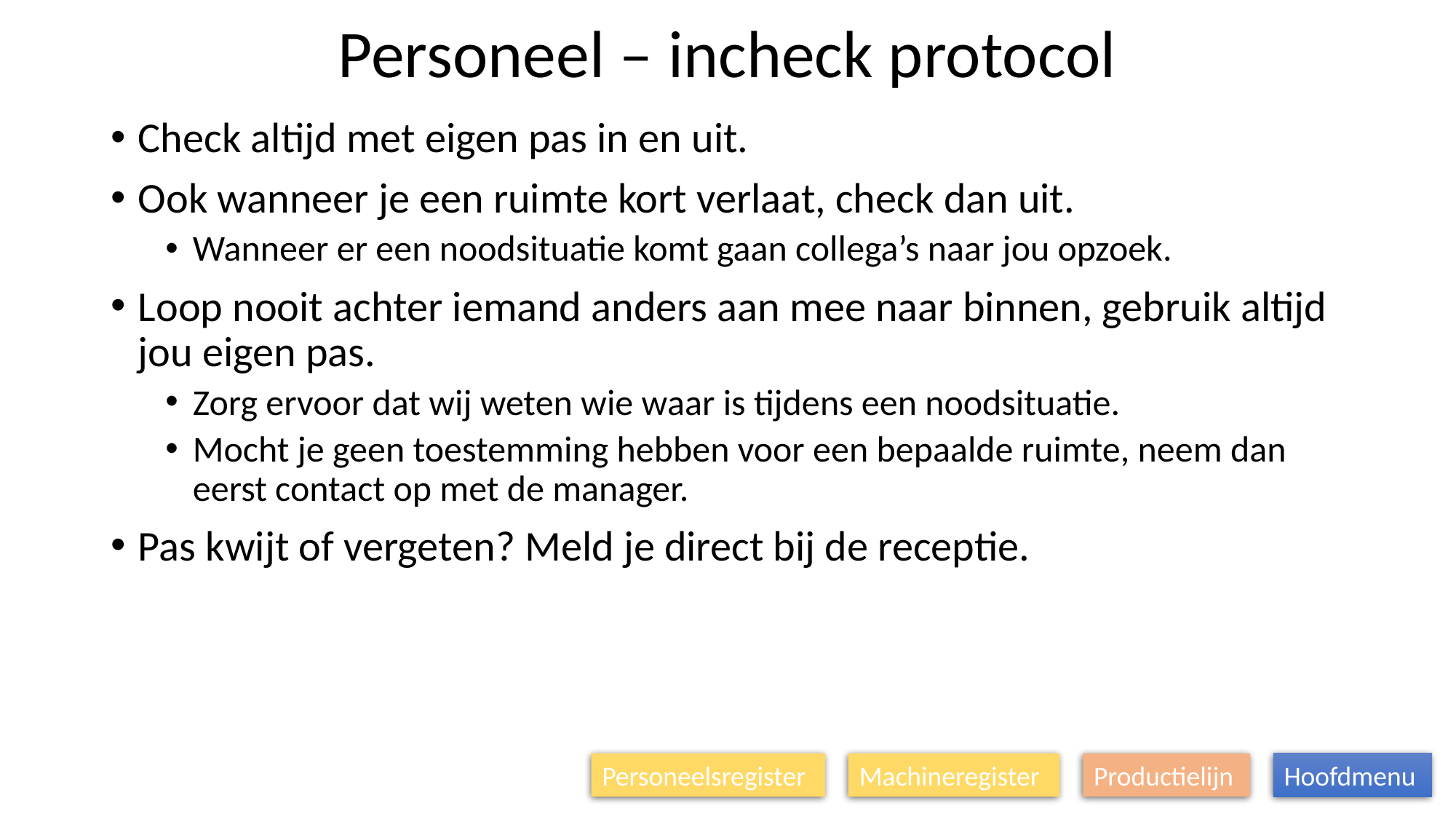

# Personeel – incheck protocol
Check altijd met eigen pas in en uit.
Ook wanneer je een ruimte kort verlaat, check dan uit.
Wanneer er een noodsituatie komt gaan collega’s naar jou opzoek.
Loop nooit achter iemand anders aan mee naar binnen, gebruik altijd jou eigen pas.
Zorg ervoor dat wij weten wie waar is tijdens een noodsituatie.
Mocht je geen toestemming hebben voor een bepaalde ruimte, neem dan eerst contact op met de manager.
Pas kwijt of vergeten? Meld je direct bij de receptie.

Personeelsregister
Machineregister
Productielijn
Hoofdmenu